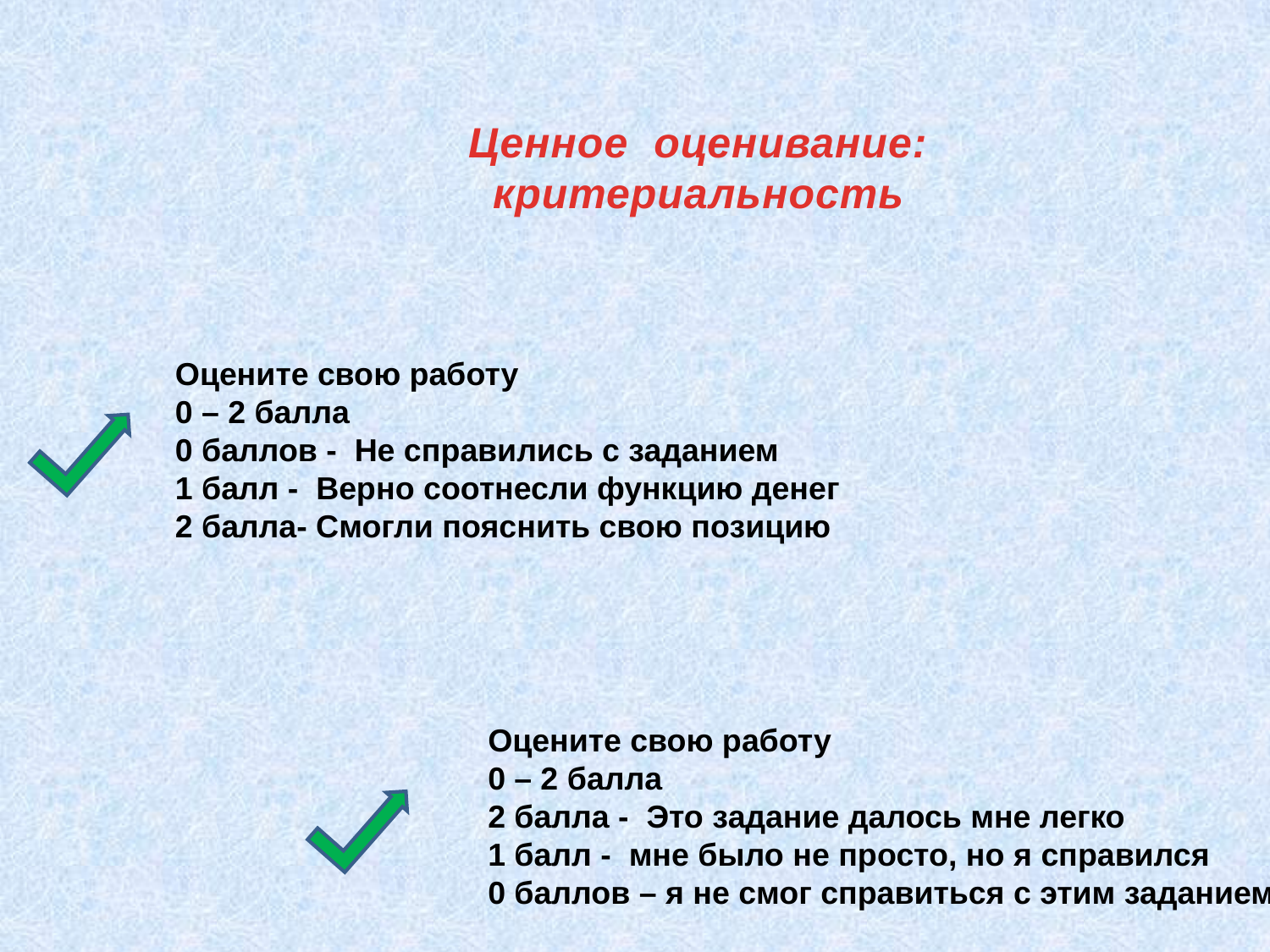

Ценное  оценивание:
критериальность
Оцените свою работу
0 – 2 балла
0 баллов -  Не справились с заданием
1 балл -  Верно соотнесли функцию денег
2 балла- Смогли пояснить свою позицию

Оцените свою работу
0 – 2 балла
2 балла -  Это задание далось мне легко
1 балл -  мне было не просто, но я справился
0 баллов – я не смог справиться с этим заданием